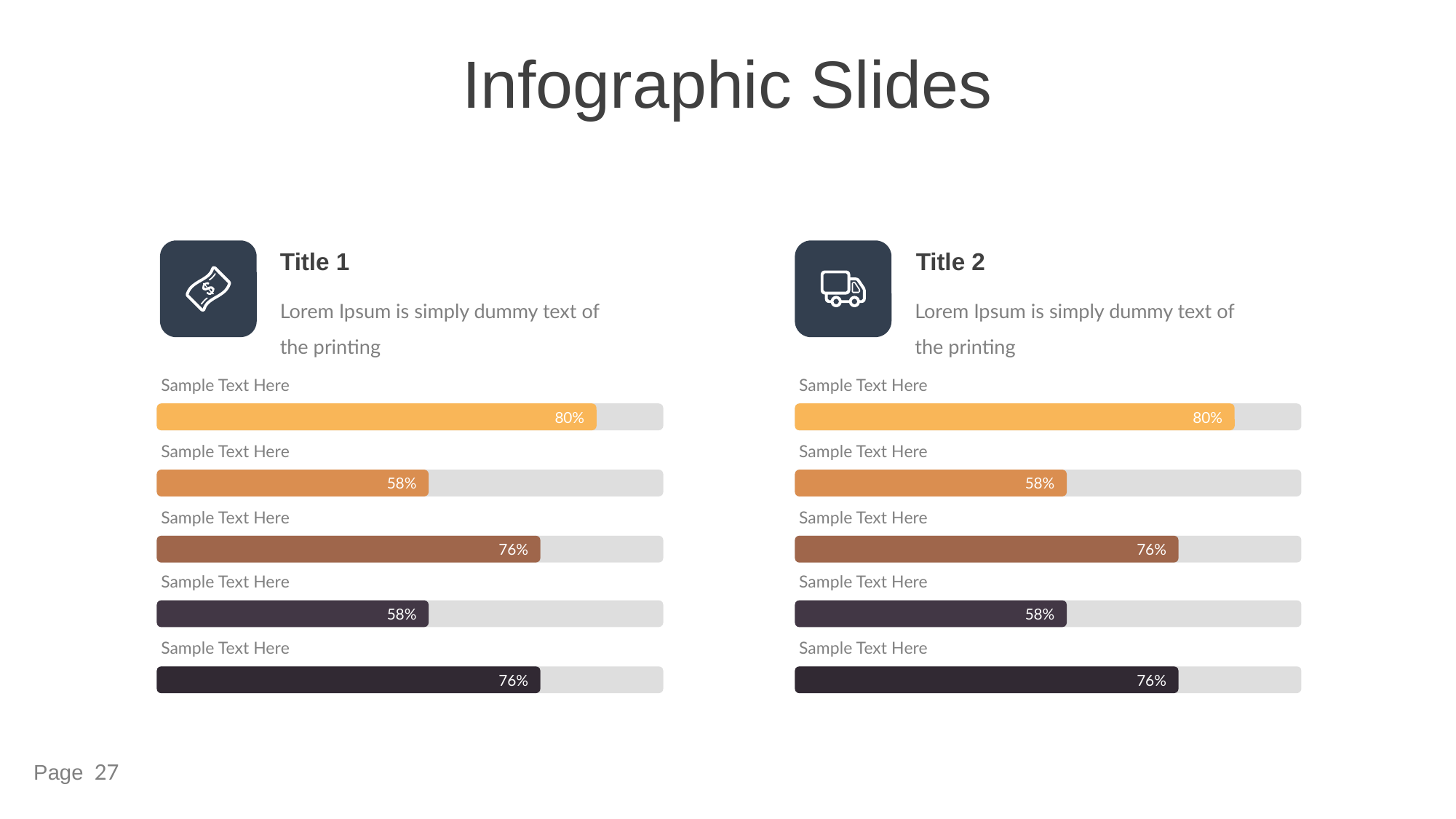

Infographic Slides

Title 1
Title 2
Lorem Ipsum is simply dummy text of the printing
Lorem Ipsum is simply dummy text of the printing

Sample Text Here
Sample Text Here

80%
80%
Sample Text Here
Sample Text Here

58%
58%
Sample Text Here
Sample Text Here
76%
76%
Sample Text Here
Sample Text Here
58%
58%
Sample Text Here
Sample Text Here
76%
76%